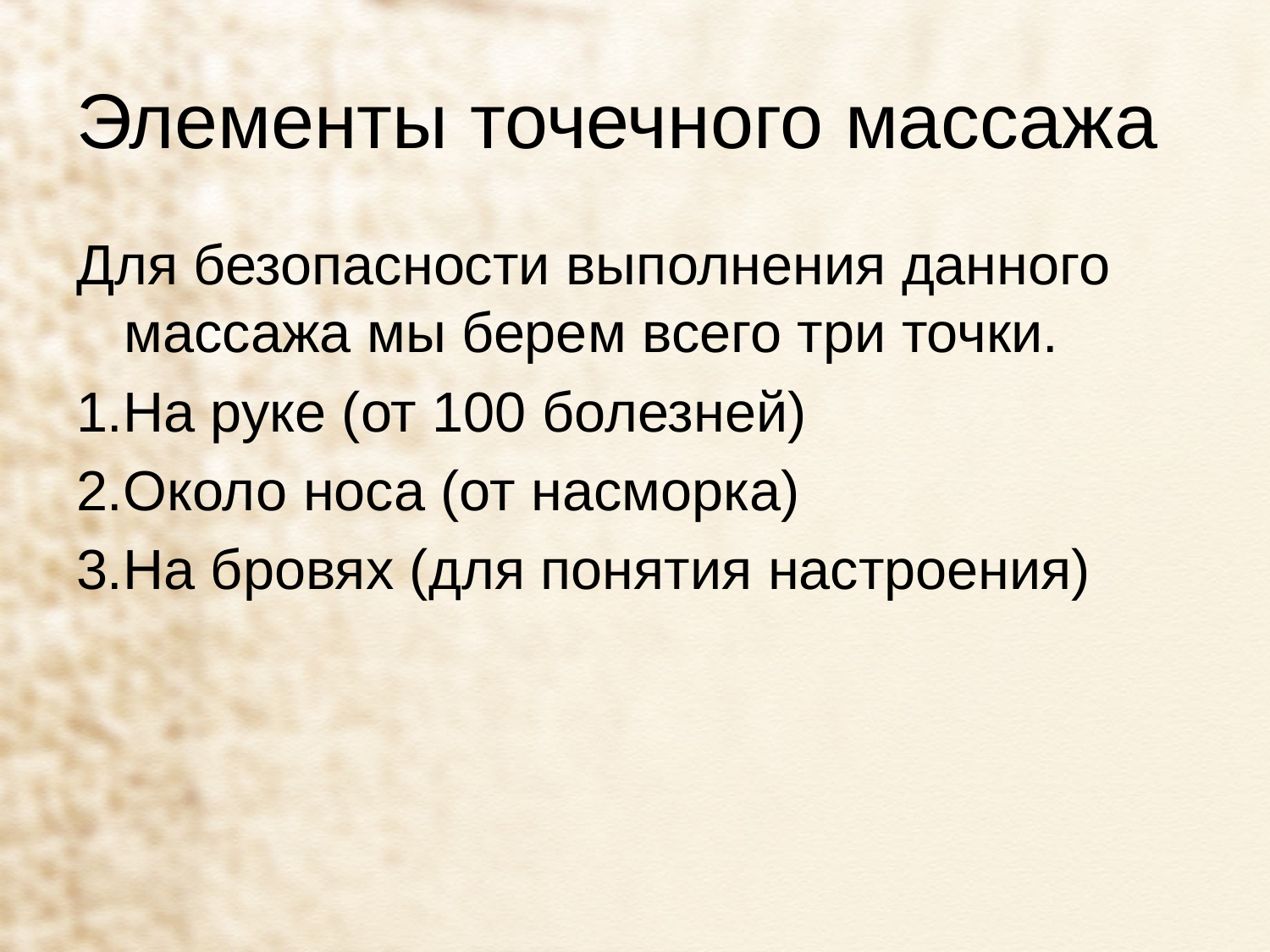

# Элементы точечного массажа
Для безопасности выполнения данного массажа мы берем всего три точки.
1.На руке (от 100 болезней)
2.Около носа (от насморка)
3.На бровях (для понятия настроения)